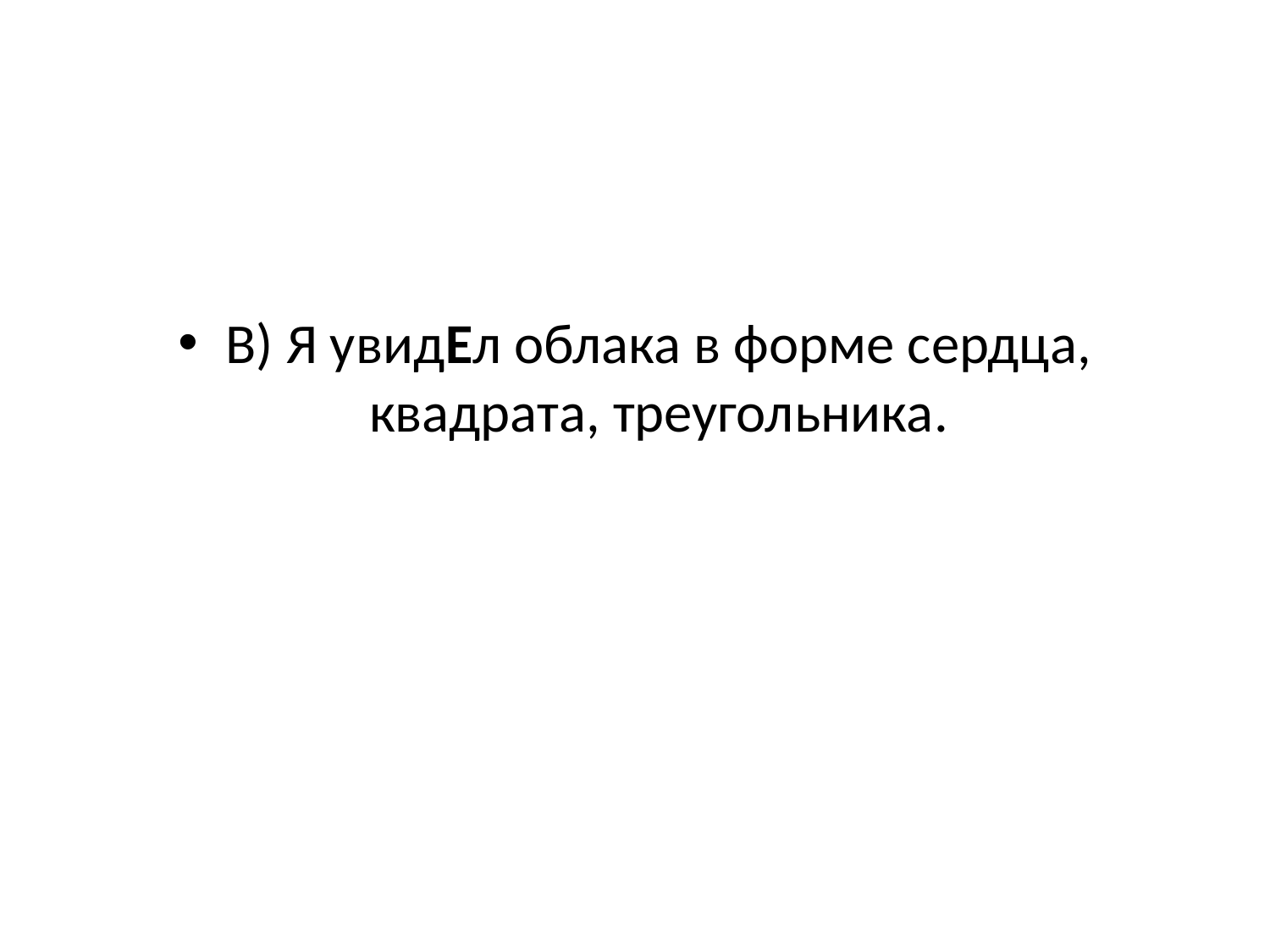

#

В) Я увидЕл облака в форме сердца, квадрата, треугольника.